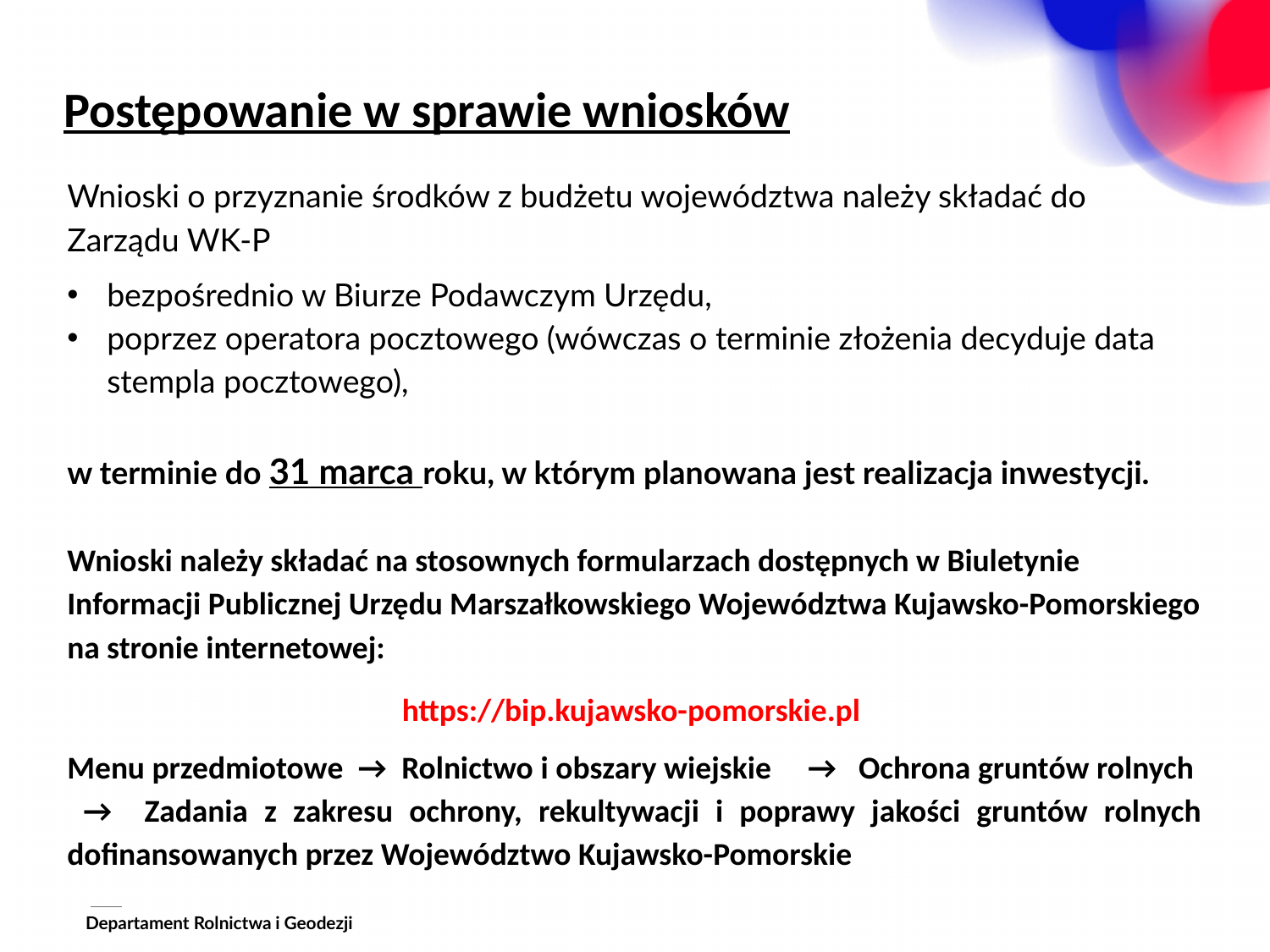

# Postępowanie w sprawie wniosków
Wnioski o przyznanie środków z budżetu województwa należy składać do Zarządu WK-P

bezpośrednio w Biurze Podawczym Urzędu,
poprzez operatora pocztowego (wówczas o terminie złożenia decyduje data stempla pocztowego),

w terminie do 31 marca roku, w którym planowana jest realizacja inwestycji.

Wnioski należy składać na stosownych formularzach dostępnych w Biuletynie Informacji Publicznej Urzędu Marszałkowskiego Województwa Kujawsko-Pomorskiego na stronie internetowej:

https://bip.kujawsko-pomorskie.pl
Menu przedmiotowe  →  Rolnictwo i obszary wiejskie     →   Ochrona gruntów rolnych   →  Zadania z zakresu ochrony, rekultywacji i poprawy jakości gruntów rolnych dofinansowanych przez Województwo Kujawsko-Pomorskie

Departament Rolnictwa i Geodezji